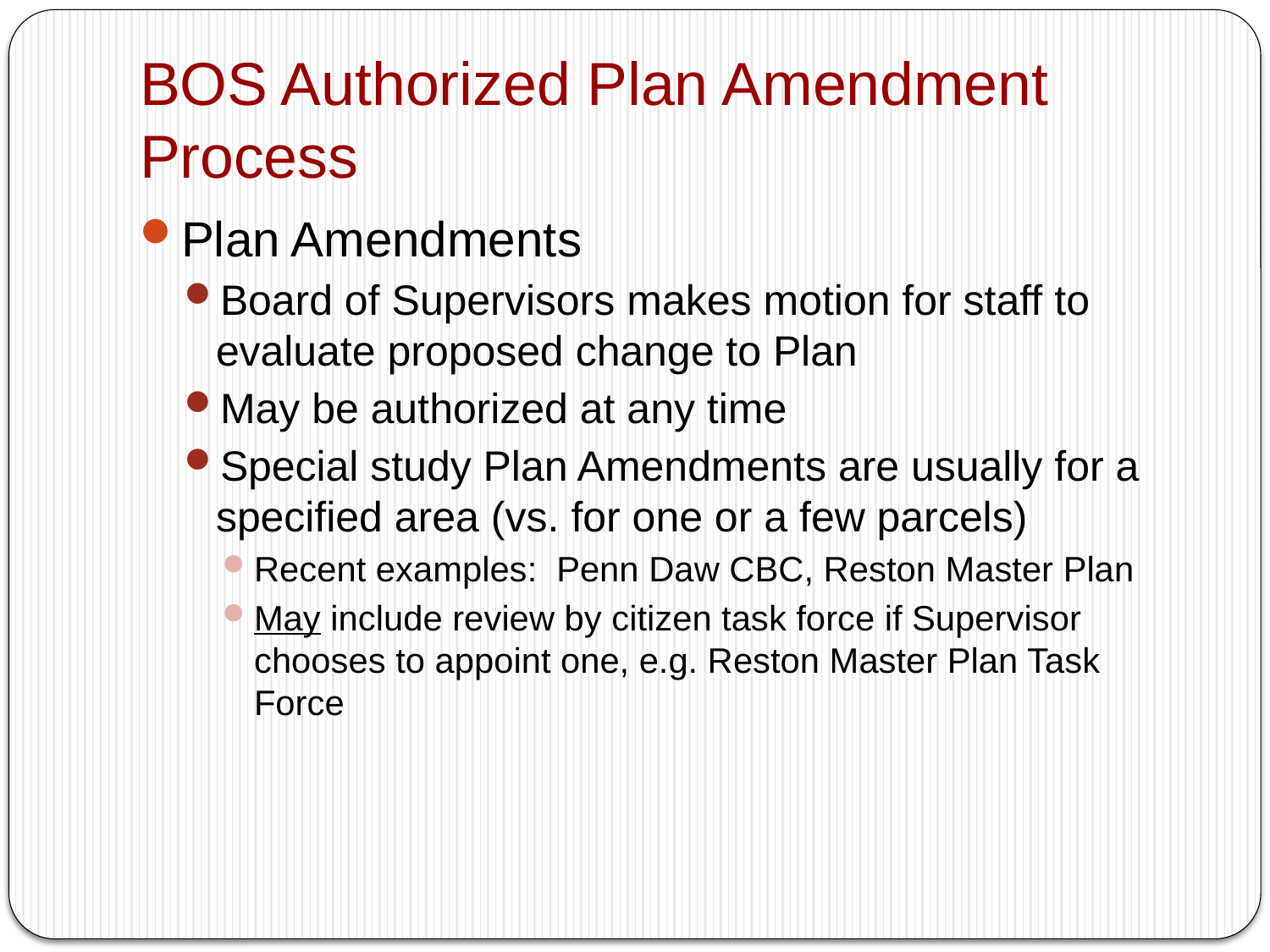

# BOS Authorized Plan Amendment Process
Plan Amendments
Board of Supervisors makes motion for staff to evaluate proposed change to Plan
May be authorized at any time
Special study Plan Amendments are usually for a specified area (vs. for one or a few parcels)
Recent examples:  Penn Daw CBC, Reston Master Plan
May include review by citizen task force if Supervisor chooses to appoint one, e.g. Reston Master Plan Task Force